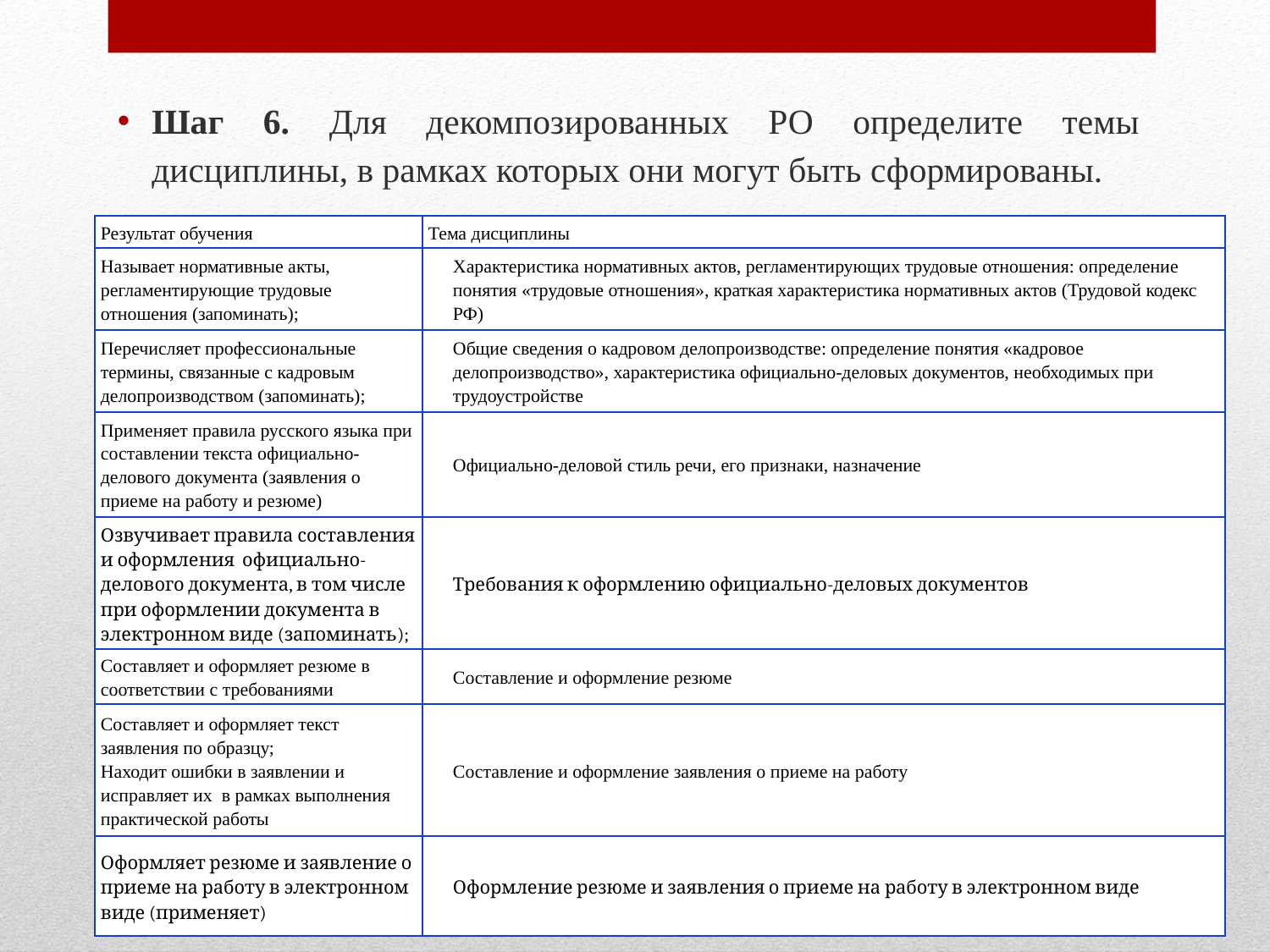

Шаг 6. Для декомпозированных РО определите темы дисциплины, в рамках которых они могут быть сформированы.
| Результат обучения | Тема дисциплины |
| --- | --- |
| Называет нормативные акты, регламентирующие трудовые отношения (запоминать); | Характеристика нормативных актов, регламентирующих трудовые отношения: определение понятия «трудовые отношения», краткая характеристика нормативных актов (Трудовой кодекс РФ) |
| Перечисляет профессиональные термины, связанные с кадровым делопроизводством (запоминать); | Общие сведения о кадровом делопроизводстве: определение понятия «кадровое делопроизводство», характеристика официально-деловых документов, необходимых при трудоустройстве |
| Применяет правила русского языка при составлении текста официально-делового документа (заявления о приеме на работу и резюме) | Официально-деловой стиль речи, его признаки, назначение |
| Озвучивает правила составления и оформления официально-делового документа, в том числе при оформлении документа в электронном виде (запоминать); | Требования к оформлению официально-деловых документов |
| Составляет и оформляет резюме в соответствии с требованиями | Составление и оформление резюме |
| Составляет и оформляет текст заявления по образцу; Находит ошибки в заявлении и исправляет их в рамках выполнения практической работы | Составление и оформление заявления о приеме на работу |
| Оформляет резюме и заявление о приеме на работу в электронном виде (применяет) | Оформление резюме и заявления о приеме на работу в электронном виде |
# План разработки ФОС